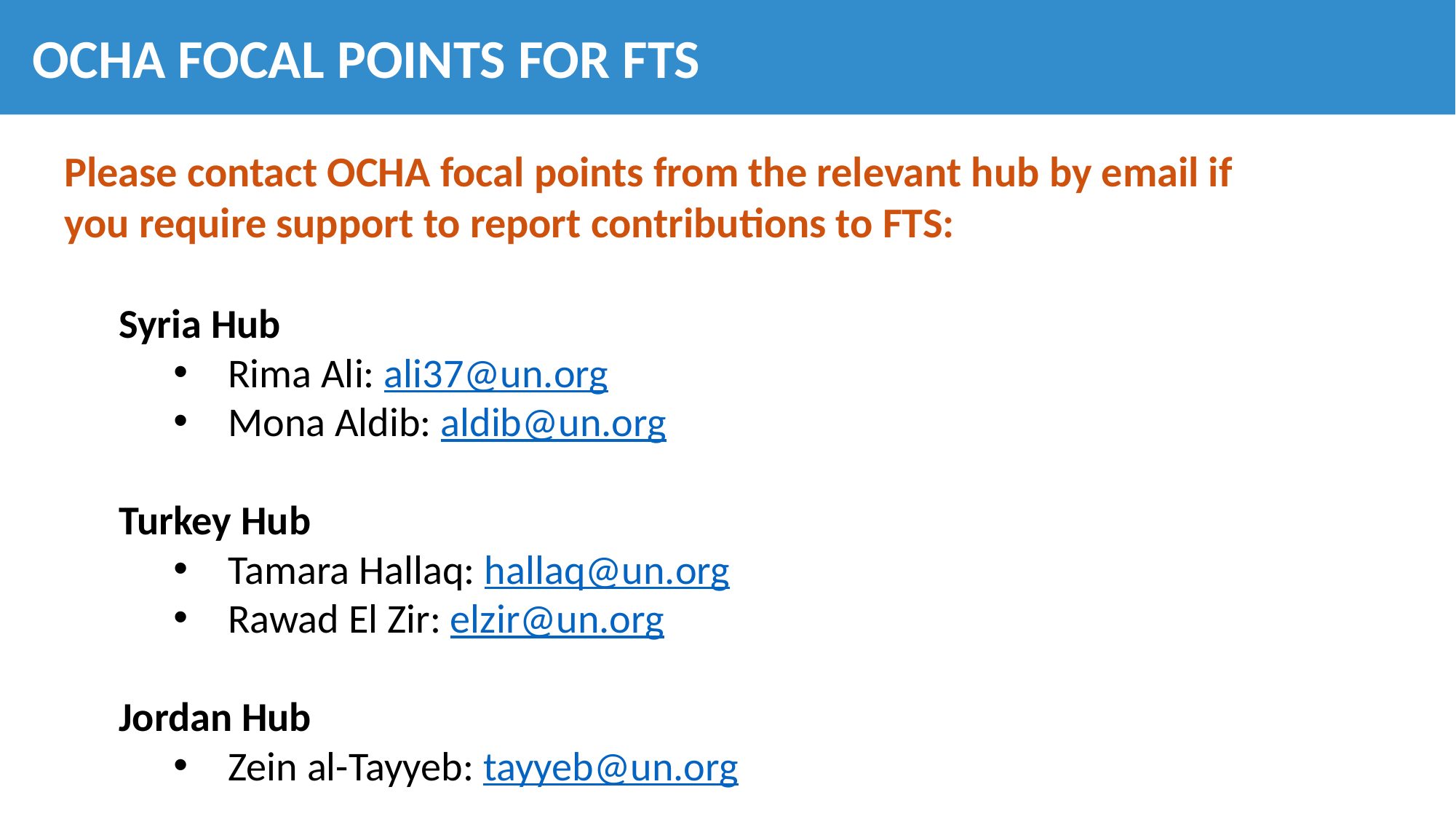

OCHA FOCAL POINTS FOR FTS
Please contact OCHA focal points from the relevant hub by email if you require support to report contributions to FTS:

Syria Hub
Rima Ali: ali37@un.org
Mona Aldib: aldib@un.org

Turkey Hub
Tamara Hallaq: hallaq@un.org
Rawad El Zir: elzir@un.org

Jordan Hub
Zein al-Tayyeb: tayyeb@un.org